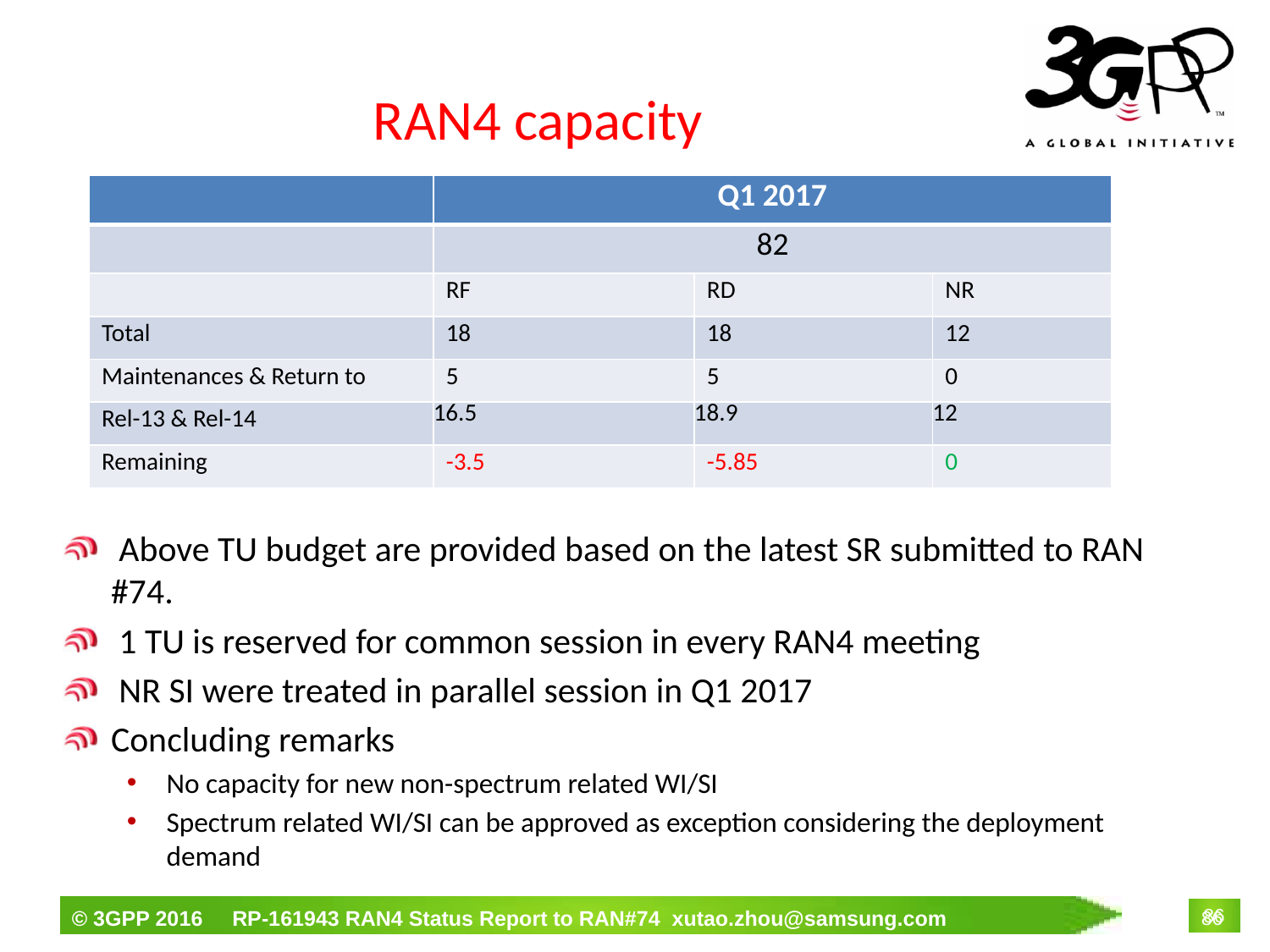

# RAN4 capacity
|  | Q1 2017 |  |  |
| --- | --- | --- | --- |
|  | 82 |  |  |
|  | RF | RD | NR |
| Total | 18 | 18 | 12 |
| Maintenances & Return to | 5 | 5 | 0 |
| Rel-13 & Rel-14 | 16.5 | 18.9 | 12 |
| Remaining | -3.5 | -5.85 | 0 |
 Above TU budget are provided based on the latest SR submitted to RAN #74.
 1 TU is reserved for common session in every RAN4 meeting
 NR SI were treated in parallel session in Q1 2017
Concluding remarks
No capacity for new non-spectrum related WI/SI
Spectrum related WI/SI can be approved as exception considering the deployment demand
86